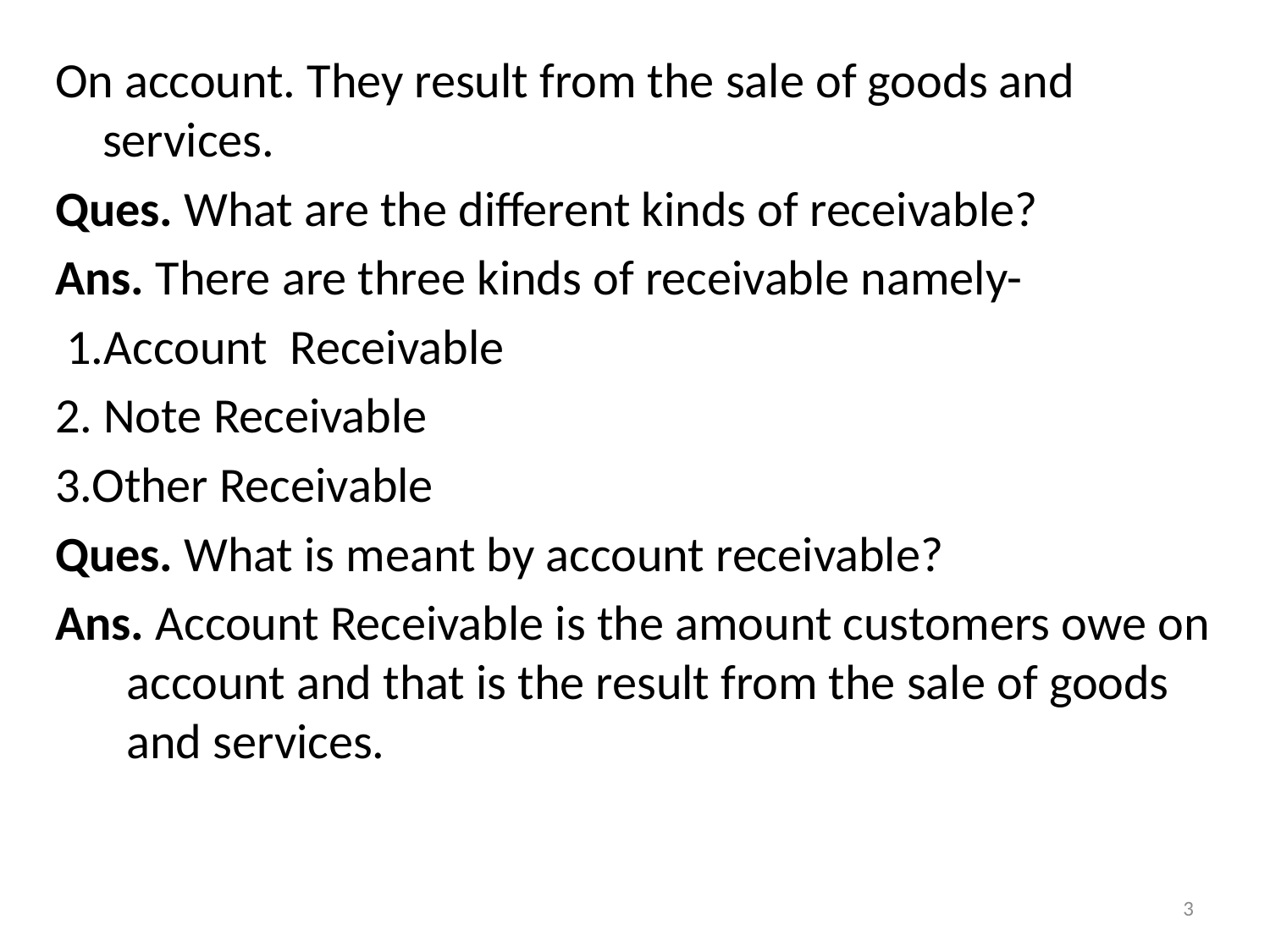

On account. They result from the sale of goods and services.
Ques. What are the different kinds of receivable?
Ans. There are three kinds of receivable namely-
 1.Account  Receivable
2. Note Receivable
3.Other Receivable
Ques. What is meant by account receivable?
Ans. Account Receivable is the amount customers owe on account and that is the result from the sale of goods and services.
3